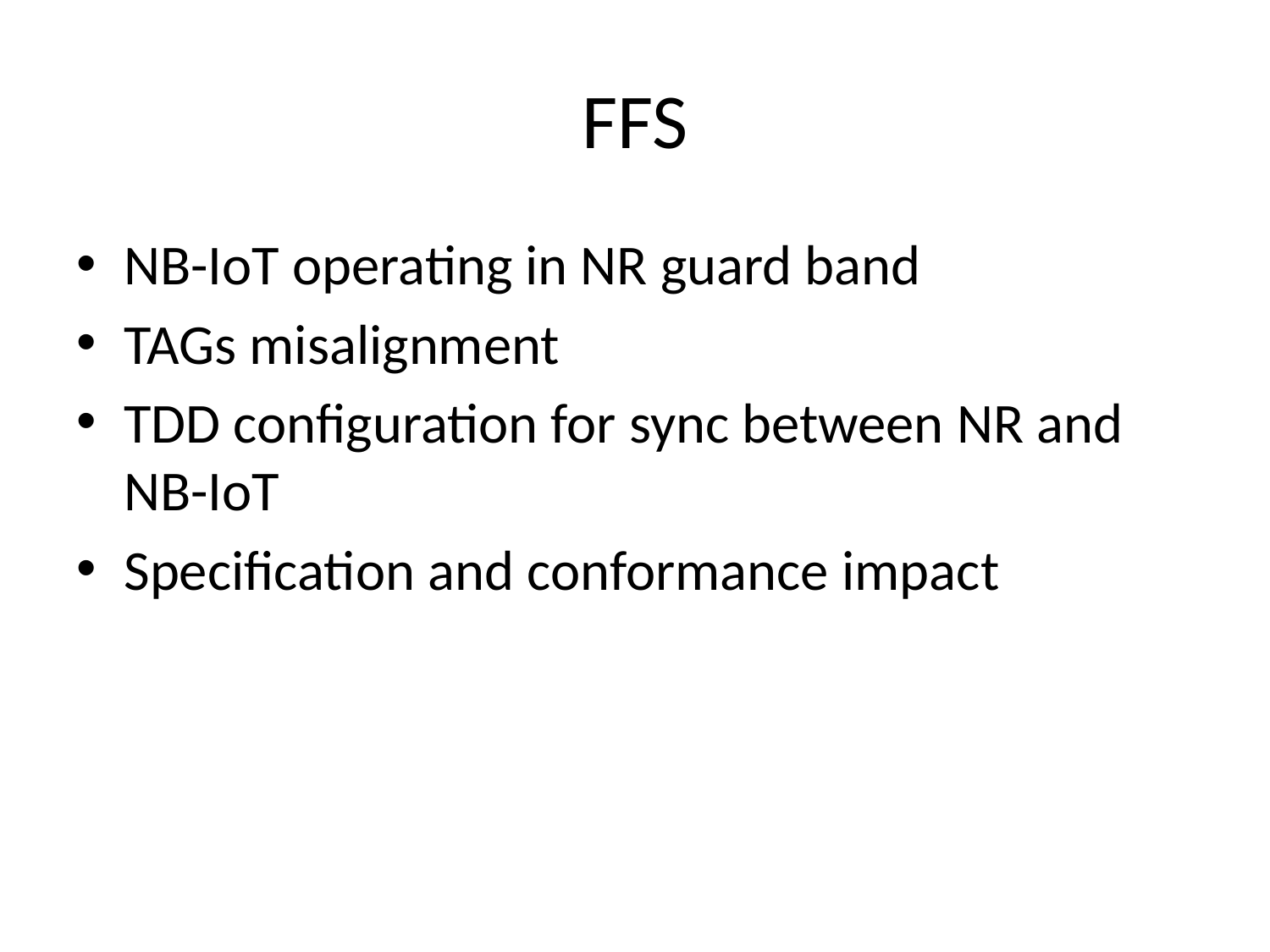

# FFS
NB-IoT operating in NR guard band
TAGs misalignment
TDD configuration for sync between NR and NB-IoT
Specification and conformance impact